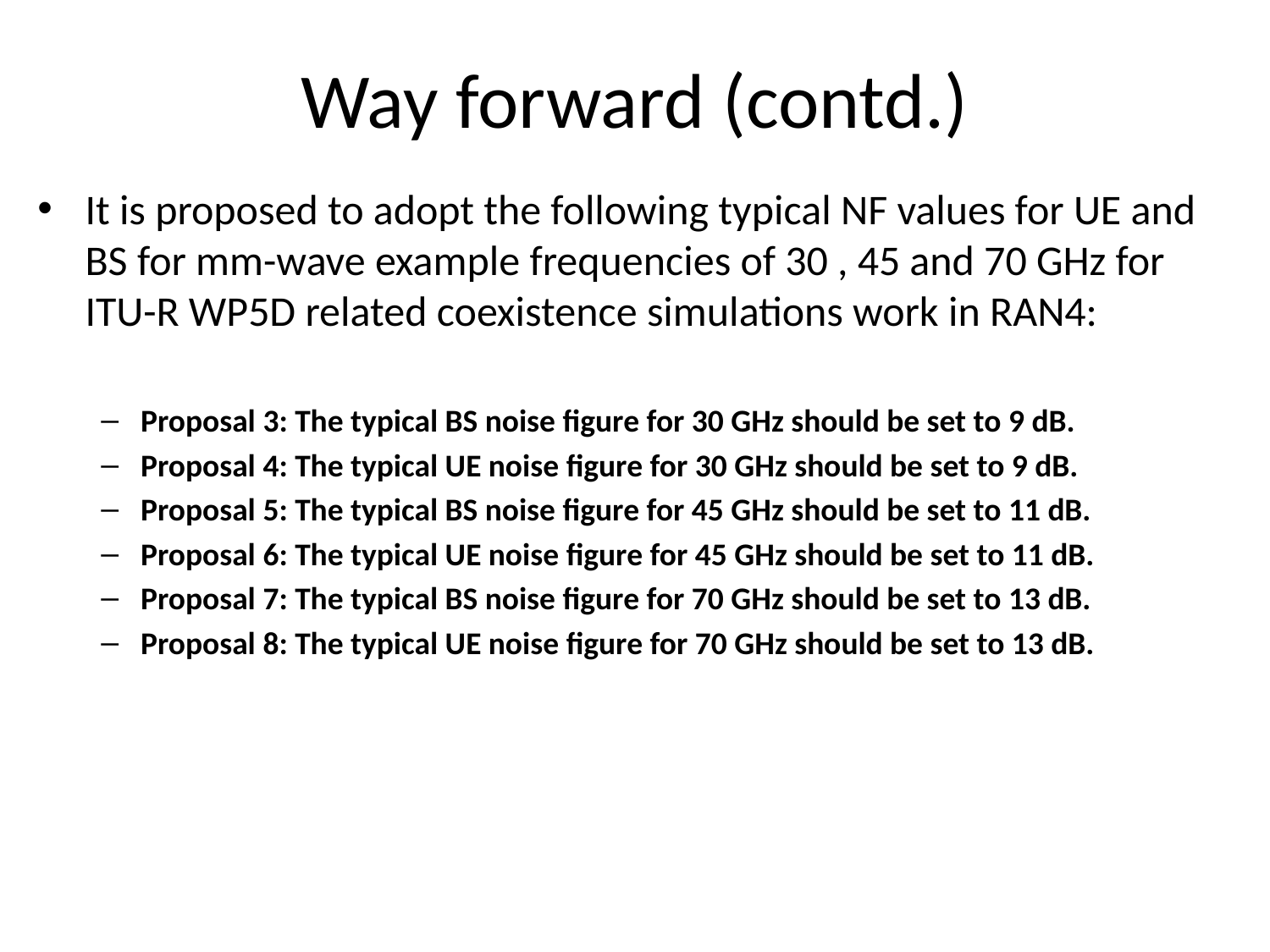

# Way forward (contd.)
It is proposed to adopt the following typical NF values for UE and BS for mm-wave example frequencies of 30 , 45 and 70 GHz for ITU-R WP5D related coexistence simulations work in RAN4:

Proposal 3: The typical BS noise figure for 30 GHz should be set to 9 dB.
Proposal 4: The typical UE noise figure for 30 GHz should be set to 9 dB.
Proposal 5: The typical BS noise figure for 45 GHz should be set to 11 dB.
Proposal 6: The typical UE noise figure for 45 GHz should be set to 11 dB.
Proposal 7: The typical BS noise figure for 70 GHz should be set to 13 dB.
Proposal 8: The typical UE noise figure for 70 GHz should be set to 13 dB.